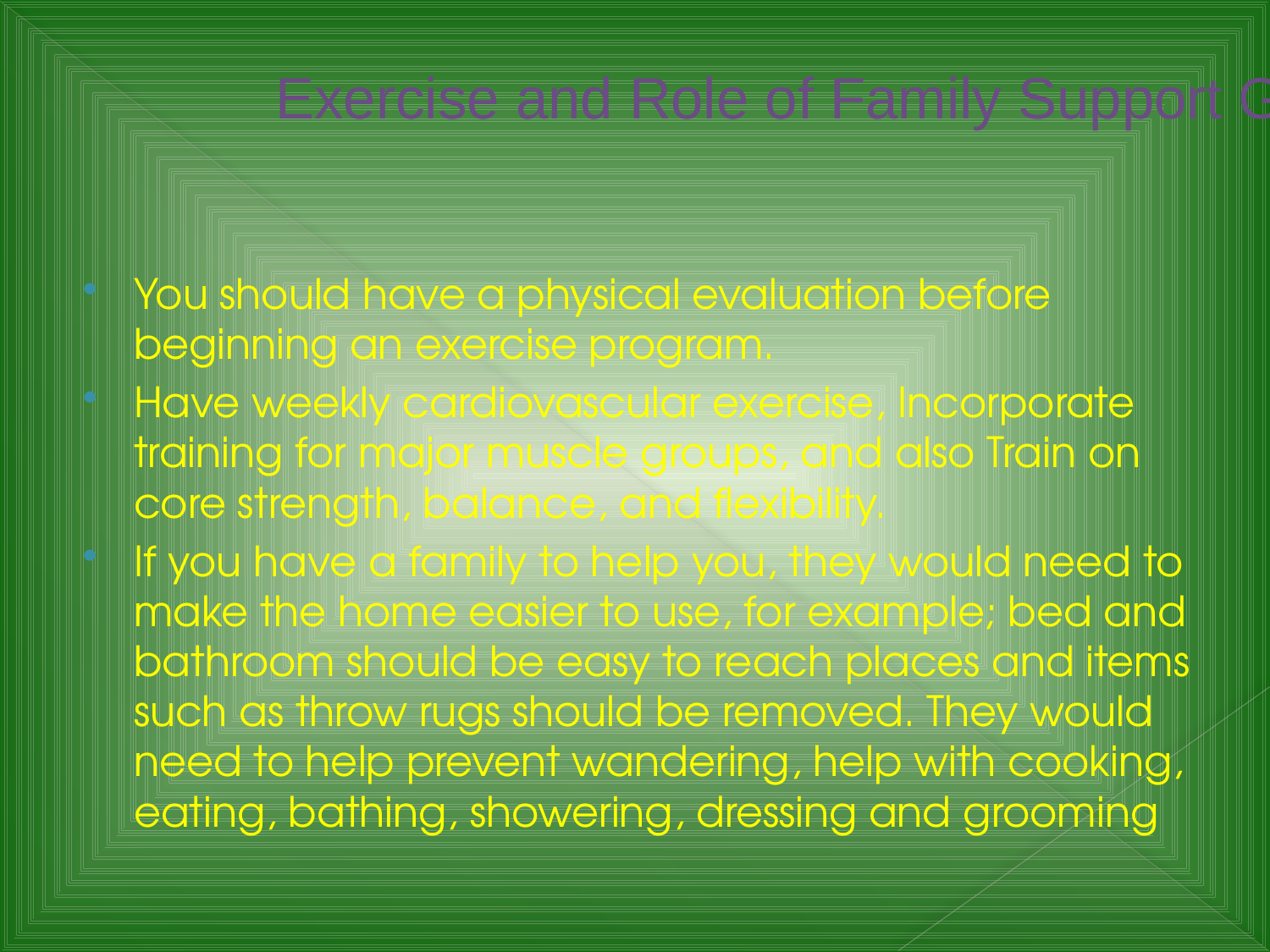

# Exercise and Role of Family Support Given
You should have a physical evaluation before beginning an exercise program.
Have weekly cardiovascular exercise, Incorporate training for major muscle groups, and also Train on core strength, balance, and flexibility.
If you have a family to help you, they would need to make the home easier to use, for example; bed and bathroom should be easy to reach places and items such as throw rugs should be removed. They would need to help prevent wandering, help with cooking, eating, bathing, showering, dressing and grooming